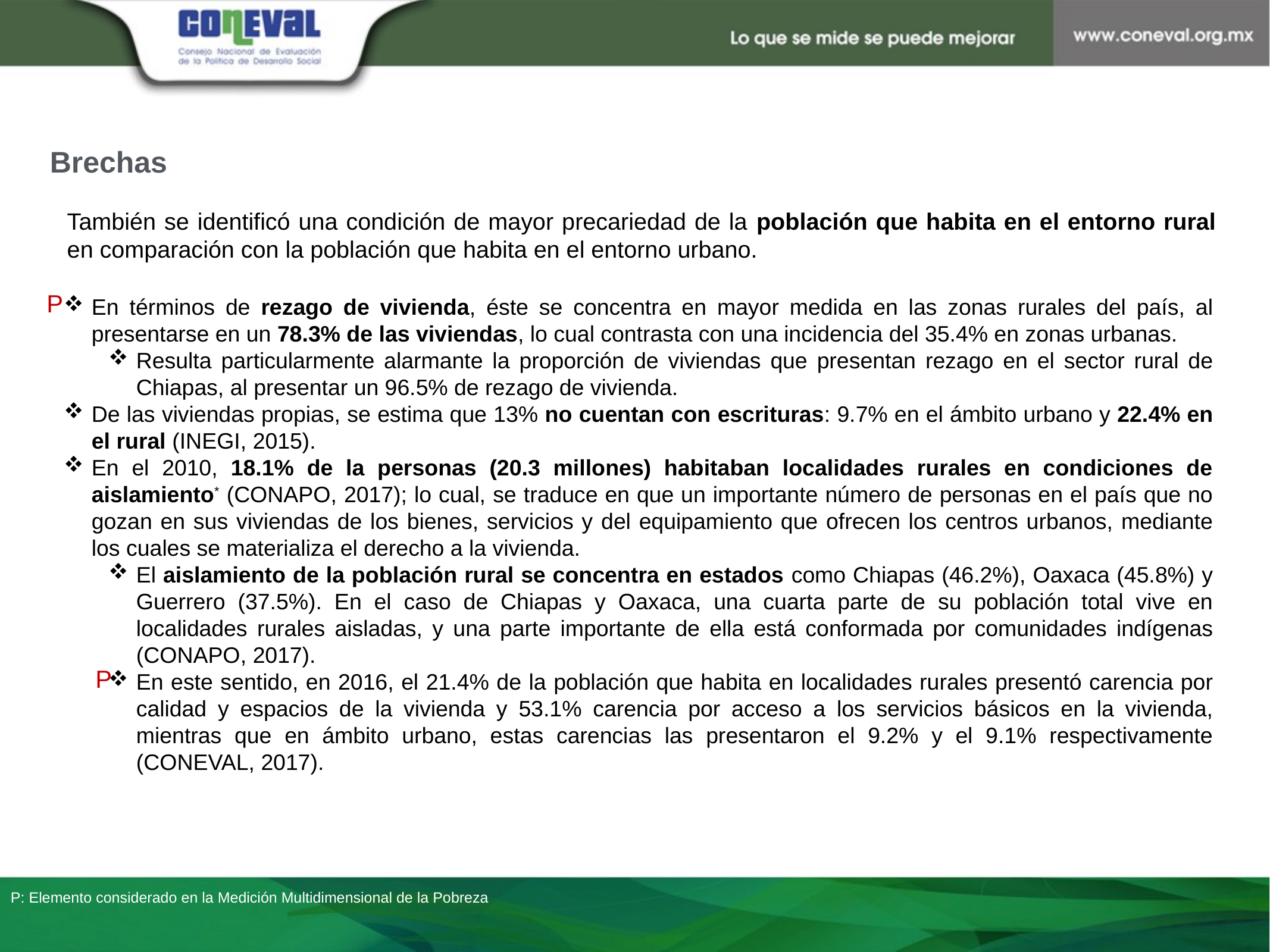

Brechas

También se identificó una condición de mayor precariedad de la población que habita en el entorno rural en comparación con la población que habita en el entorno urbano.
P
En términos de rezago de vivienda, éste se concentra en mayor medida en las zonas rurales del país, al presentarse en un 78.3% de las viviendas, lo cual contrasta con una incidencia del 35.4% en zonas urbanas.
Resulta particularmente alarmante la proporción de viviendas que presentan rezago en el sector rural de Chiapas, al presentar un 96.5% de rezago de vivienda.
De las viviendas propias, se estima que 13% no cuentan con escrituras: 9.7% en el ámbito urbano y 22.4% en el rural (INEGI, 2015).
En el 2010, 18.1% de la personas (20.3 millones) habitaban localidades rurales en condiciones de aislamiento* (CONAPO, 2017); lo cual, se traduce en que un importante número de personas en el país que no gozan en sus viviendas de los bienes, servicios y del equipamiento que ofrecen los centros urbanos, mediante los cuales se materializa el derecho a la vivienda.
El aislamiento de la población rural se concentra en estados como Chiapas (46.2%), Oaxaca (45.8%) y Guerrero (37.5%). En el caso de Chiapas y Oaxaca, una cuarta parte de su población total vive en localidades rurales aisladas, y una parte importante de ella está conformada por comunidades indígenas (CONAPO, 2017).
En este sentido, en 2016, el 21.4% de la población que habita en localidades rurales presentó carencia por calidad y espacios de la vivienda y 53.1% carencia por acceso a los servicios básicos en la vivienda, mientras que en ámbito urbano, estas carencias las presentaron el 9.2% y el 9.1% respectivamente (CONEVAL, 2017).
P
P: Elemento considerado en la Medición Multidimensional de la Pobreza